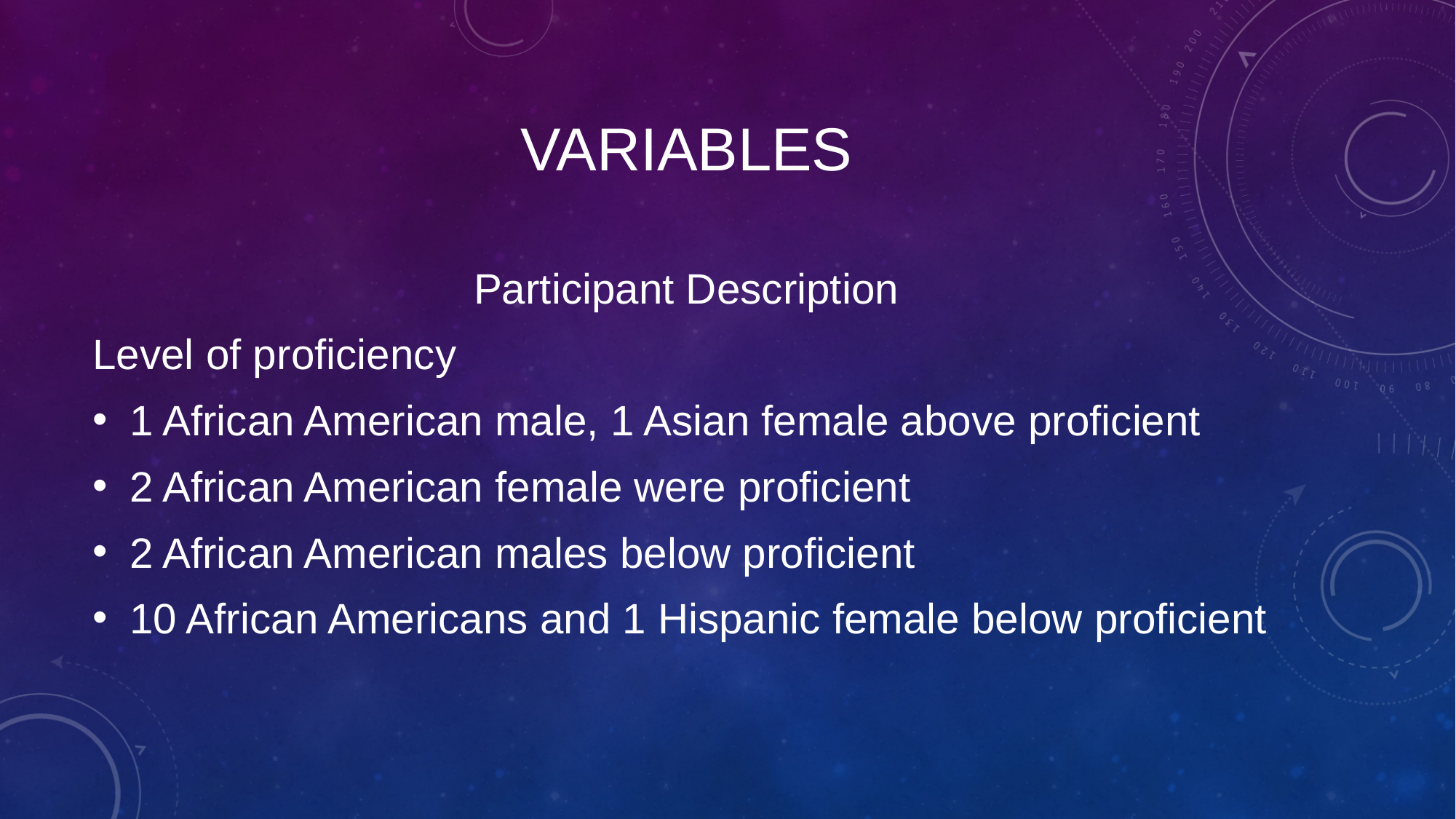

# variables
Participant Description
Level of proficiency
1 African American male, 1 Asian female above proficient
2 African American female were proficient
2 African American males below proficient
10 African Americans and 1 Hispanic female below proficient